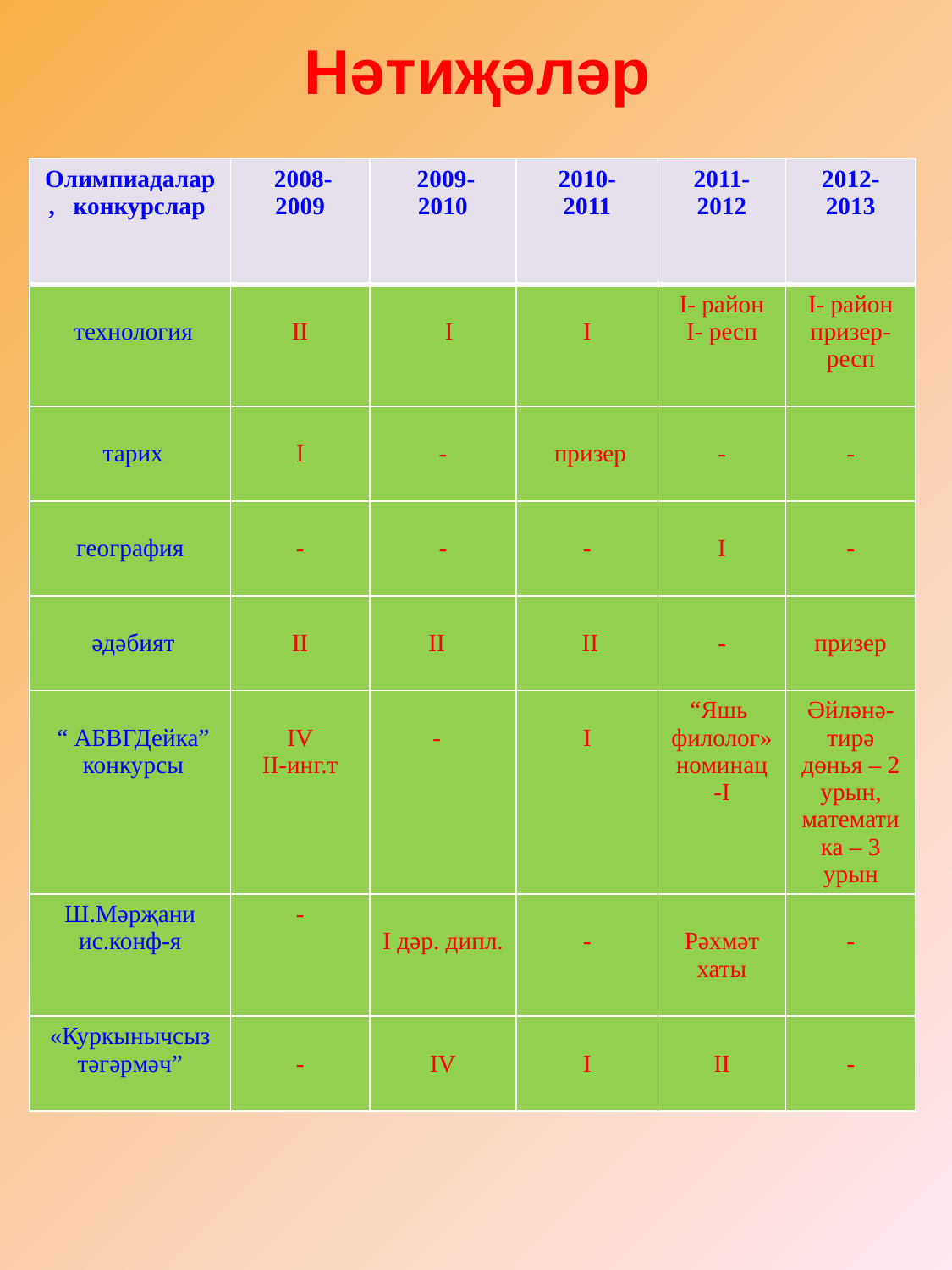

Нәтиҗәләр
| Олимпиадалар, конкурслар | 2008- 2009 | 2009- 2010 | 2010- 2011 | 2011-2012 | 2012-2013 |
| --- | --- | --- | --- | --- | --- |
| технология | II | I | I | I- район I- респ | I- район призер- респ |
| тарих | I | - | призер | - | - |
| география | - | - | - | I | - |
| әдәбият | II | II | II | - | призер |
| “ АБВГДейка” конкурсы | IV II-инг.т | - | I | “Яшь филолог» номинац -I | Әйләнә-тирә дөнья – 2 урын, математика – 3 урын |
| Ш.Мәрҗани ис.конф-я | - | I дәр. дипл. | - | Рәхмәт хаты | - |
| «Куркынычсыз тәгәрмәч” | - | IV | I | II | - |